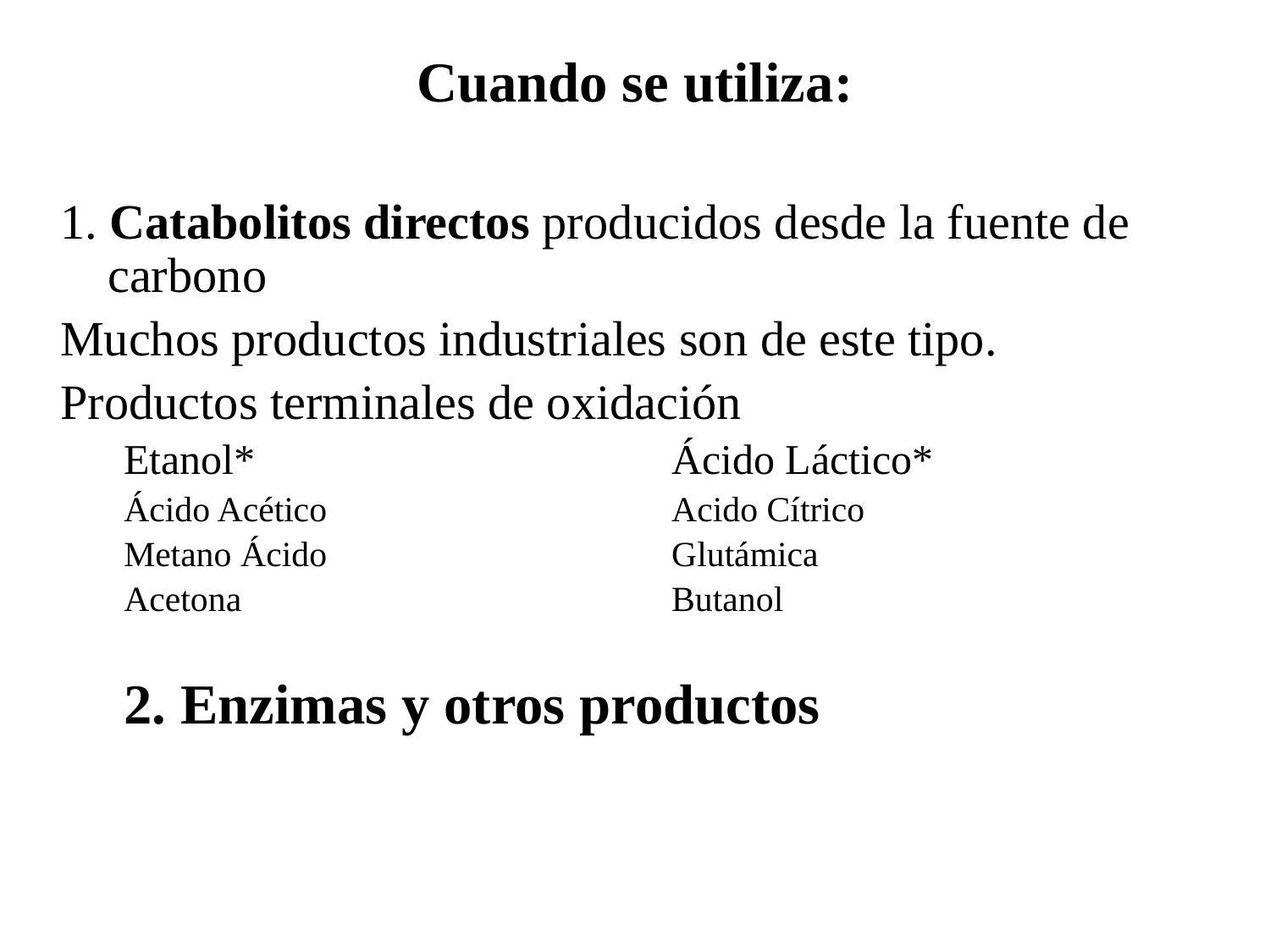

# Cuando se utiliza:
1. Catabolitos directos producidos desde la fuente de carbono
Muchos productos industriales son de este tipo.
Productos terminales de oxidación
Etanol* 				Ácido Láctico*
Ácido Acético			Acido Cítrico
Metano Ácido 			Glutámica
Acetona				Butanol

2. Enzimas y otros productos